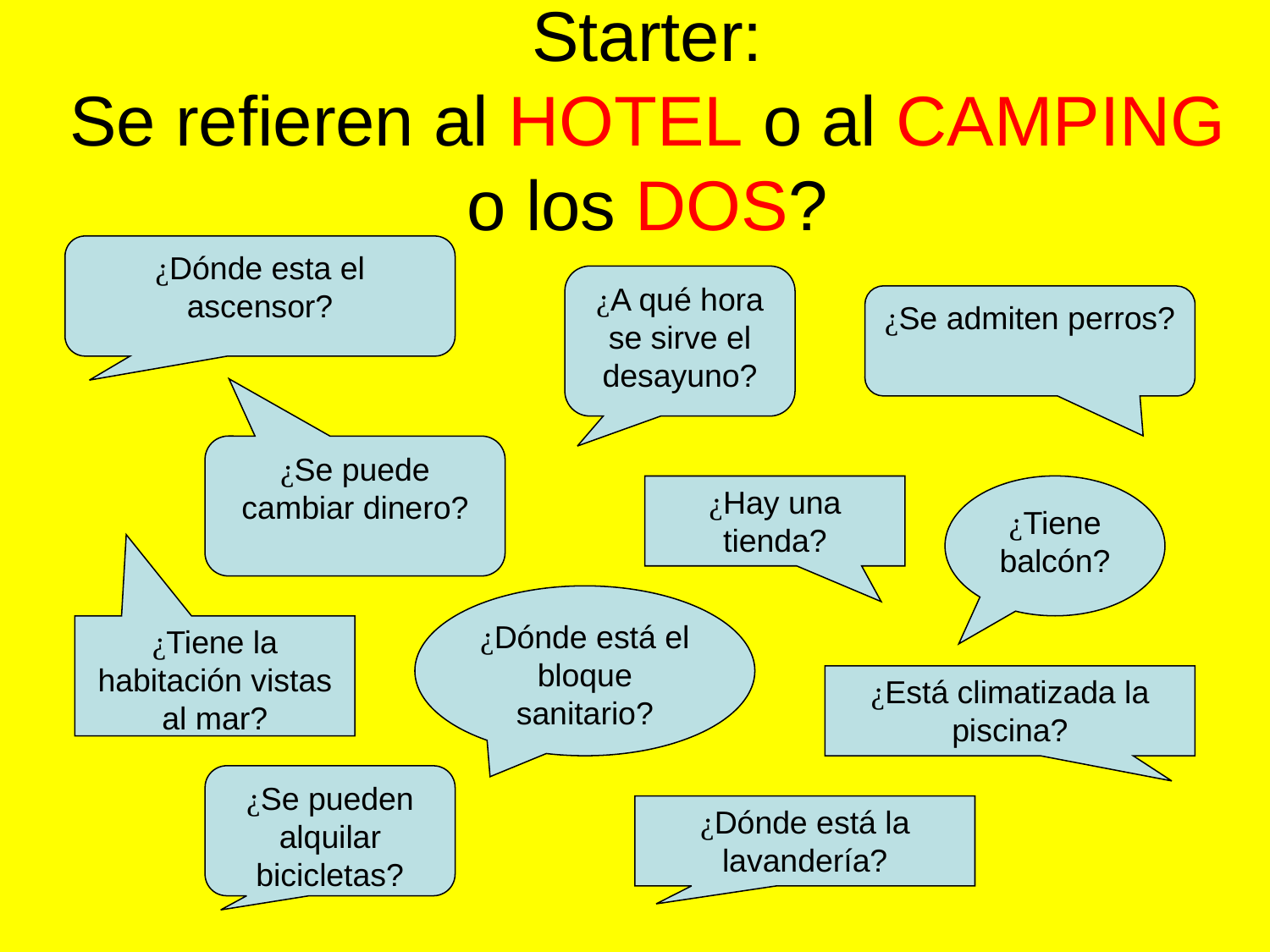

# Starter: Se refieren al HOTEL o al CAMPING o los DOS?
¿Dónde esta el ascensor?
¿A qué hora se sirve el desayuno?
¿Se admiten perros?
¿Se puede cambiar dinero?
¿Hay una tienda?
¿Tiene balcón?
¿Dónde está el bloque sanitario?
¿Tiene la habitación vistas al mar?
¿Está climatizada la piscina?
¿Se pueden alquilar bicicletas?
¿Dónde está la lavandería?